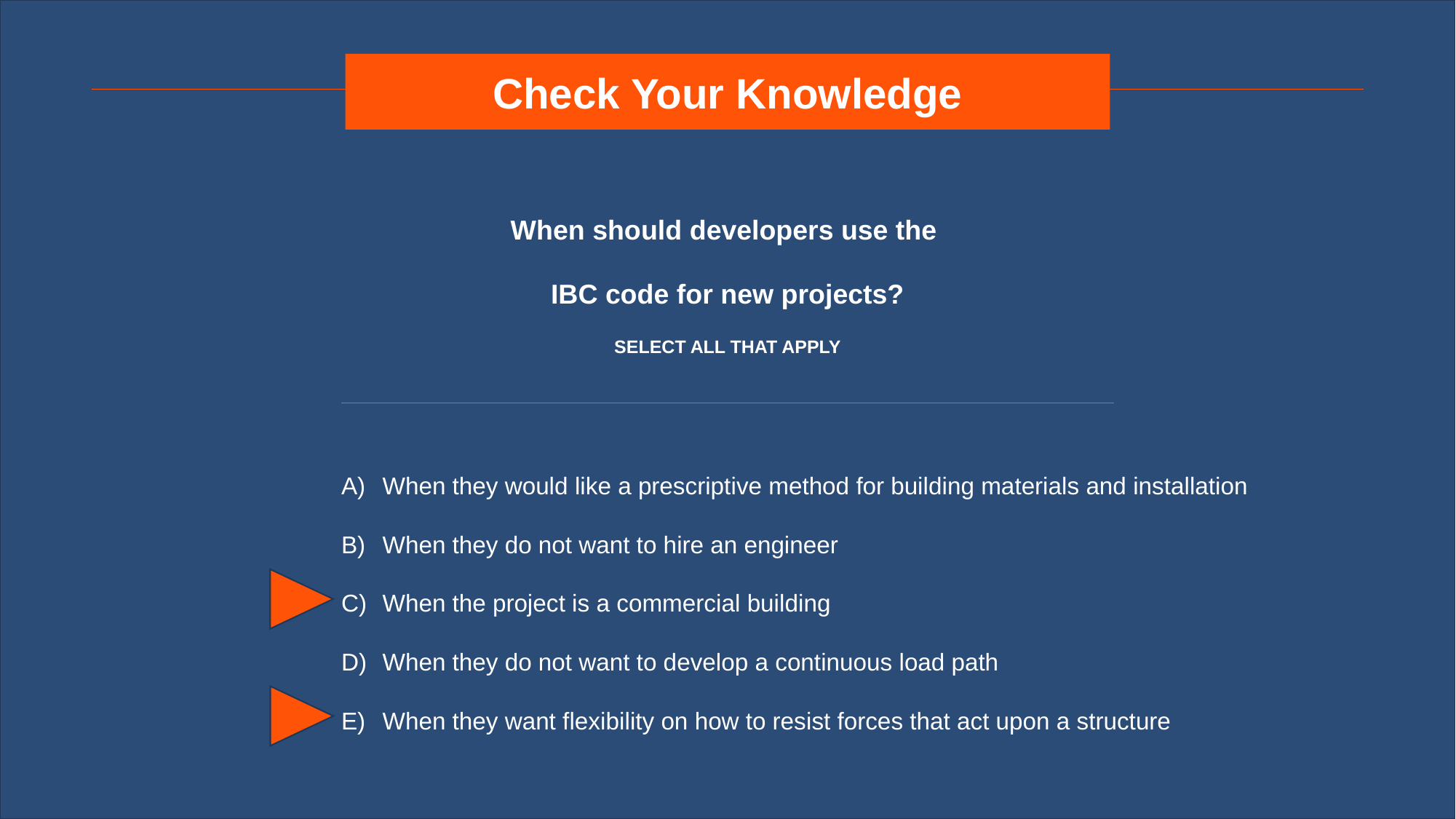

# Check Your Knowledge
When should developers use the
IBC code for new projects?
SELECT ALL THAT APPLY
When they would like a prescriptive method for building materials and installation
When they do not want to hire an engineer
When the project is a commercial building
When they do not want to develop a continuous load path
When they want flexibility on how to resist forces that act upon a structure